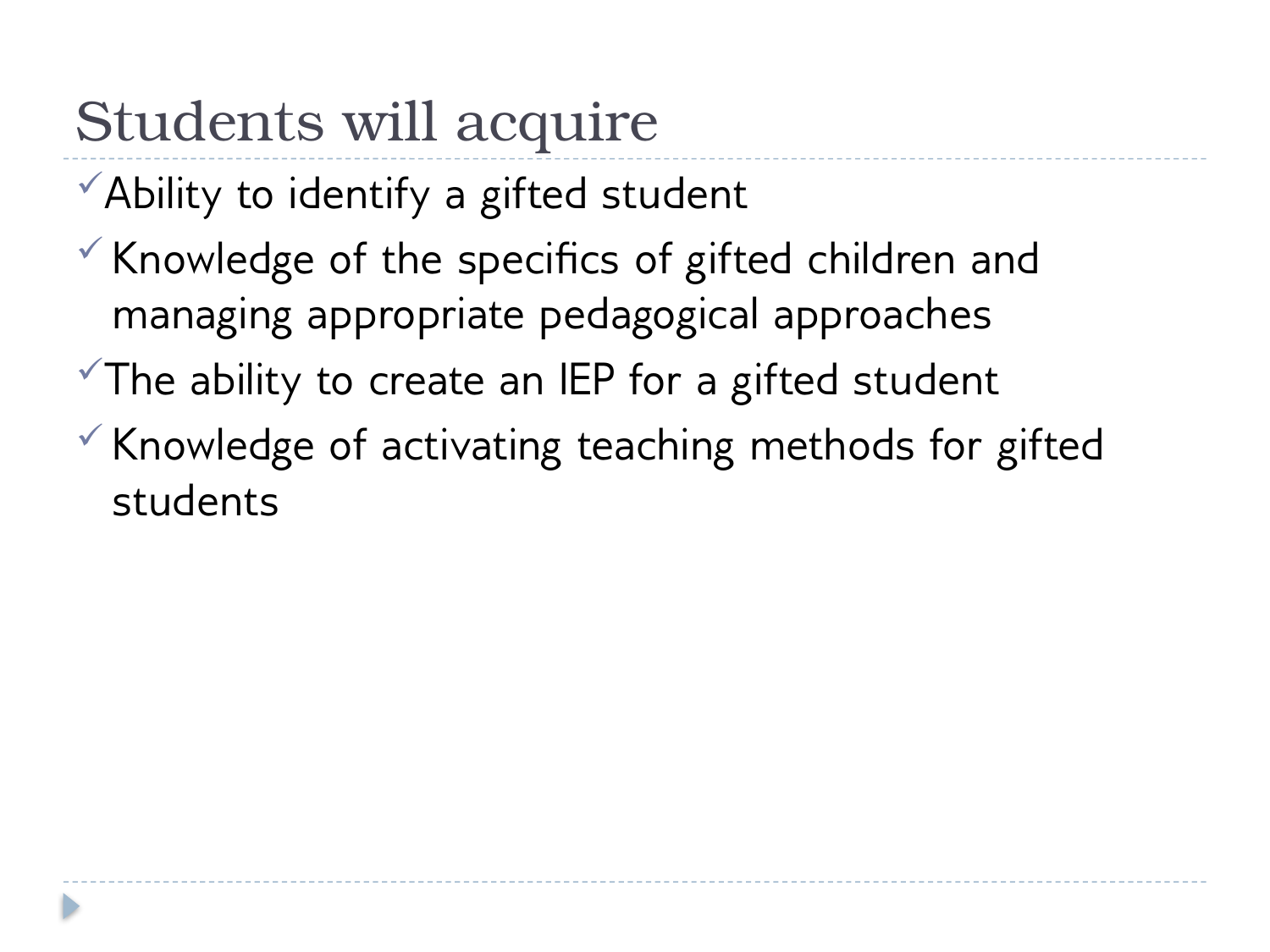

# Students will acquire
Ability to identify a gifted student
Knowledge of the specifics of gifted children and managing appropriate pedagogical approaches
The ability to create an IEP for a gifted student
Knowledge of activating teaching methods for gifted students